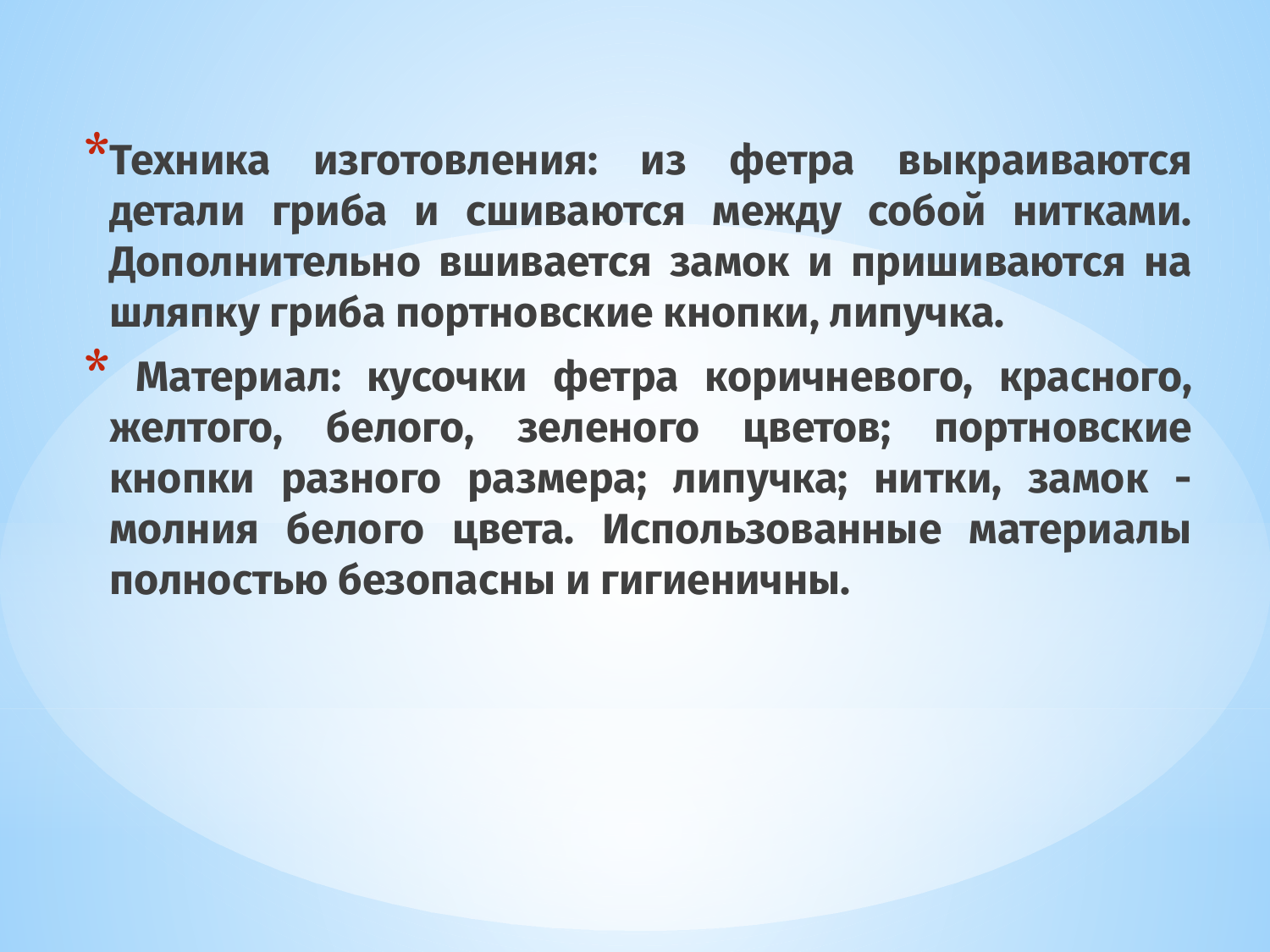

Техника изготовления: из фетра выкраиваются детали гриба и сшиваются между собой нитками. Дополнительно вшивается замок и пришиваются на шляпку гриба портновские кнопки, липучка.
 Материал: кусочки фетра коричневого, красного, желтого, белого, зеленого цветов; портновские кнопки разного размера; липучка; нитки, замок - молния белого цвета. Использованные материалы полностью безопасны и гигиеничны.